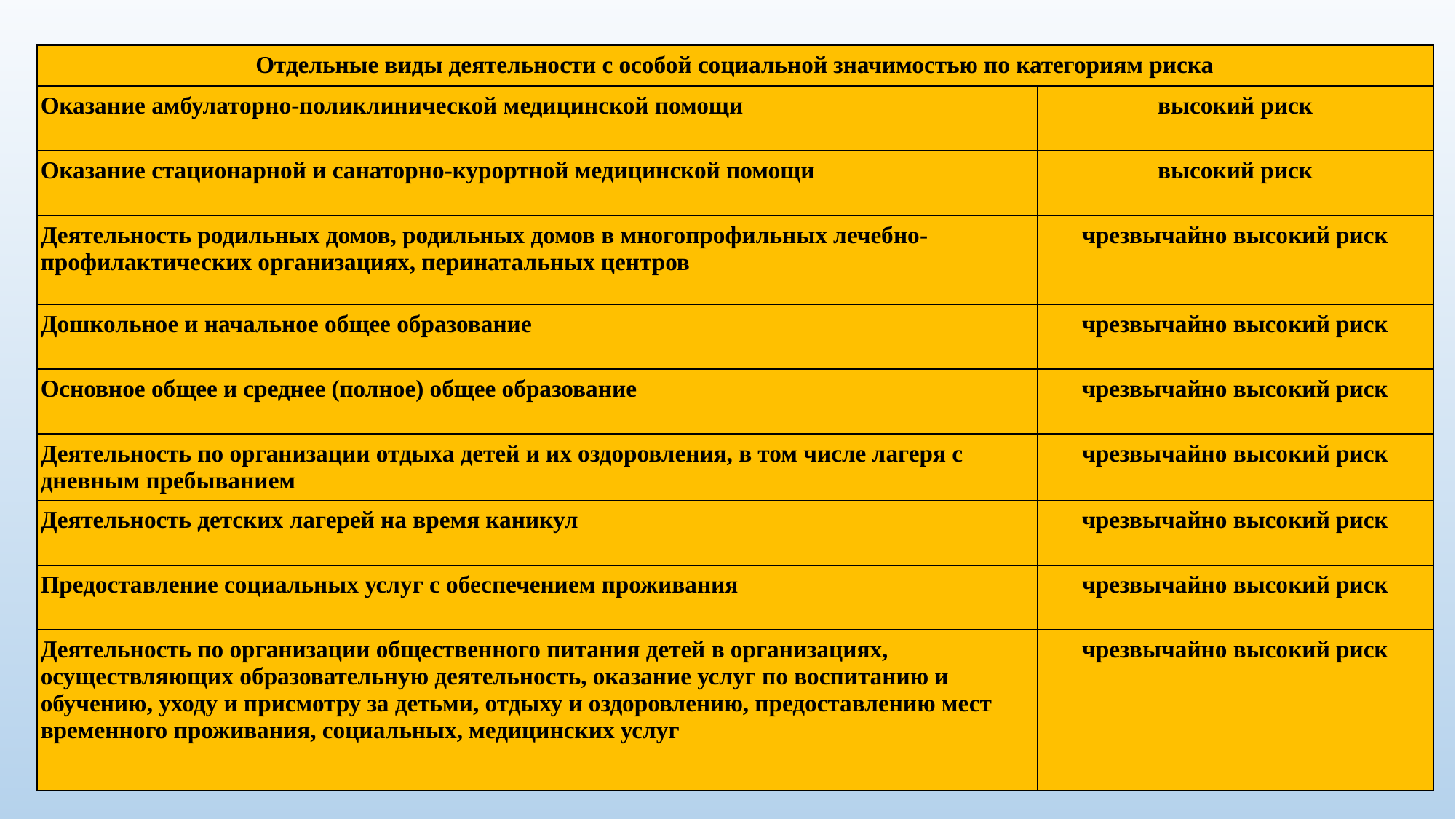

| Отдельные виды деятельности с особой социальной значимостью по категориям риска |  |
| --- | --- |
| Оказание амбулаторно-поликлинической медицинской помощи | высокий риск |
| Оказание стационарной и санаторно-курортной медицинской помощи | высокий риск |
| Деятельность родильных домов, родильных домов в многопрофильных лечебно-профилактических организациях, перинатальных центров | чрезвычайно высокий риск |
| Дошкольное и начальное общее образование | чрезвычайно высокий риск |
| Основное общее и среднее (полное) общее образование | чрезвычайно высокий риск |
| Деятельность по организации отдыха детей и их оздоровления, в том числе лагеря с дневным пребыванием | чрезвычайно высокий риск |
| Деятельность детских лагерей на время каникул | чрезвычайно высокий риск |
| Предоставление социальных услуг с обеспечением проживания | чрезвычайно высокий риск |
| Деятельность по организации общественного питания детей в организациях, осуществляющих образовательную деятельность, оказание услуг по воспитанию и обучению, уходу и присмотру за детьми, отдыху и оздоровлению, предоставлению мест временного проживания, социальных, медицинских услуг | чрезвычайно высокий риск |